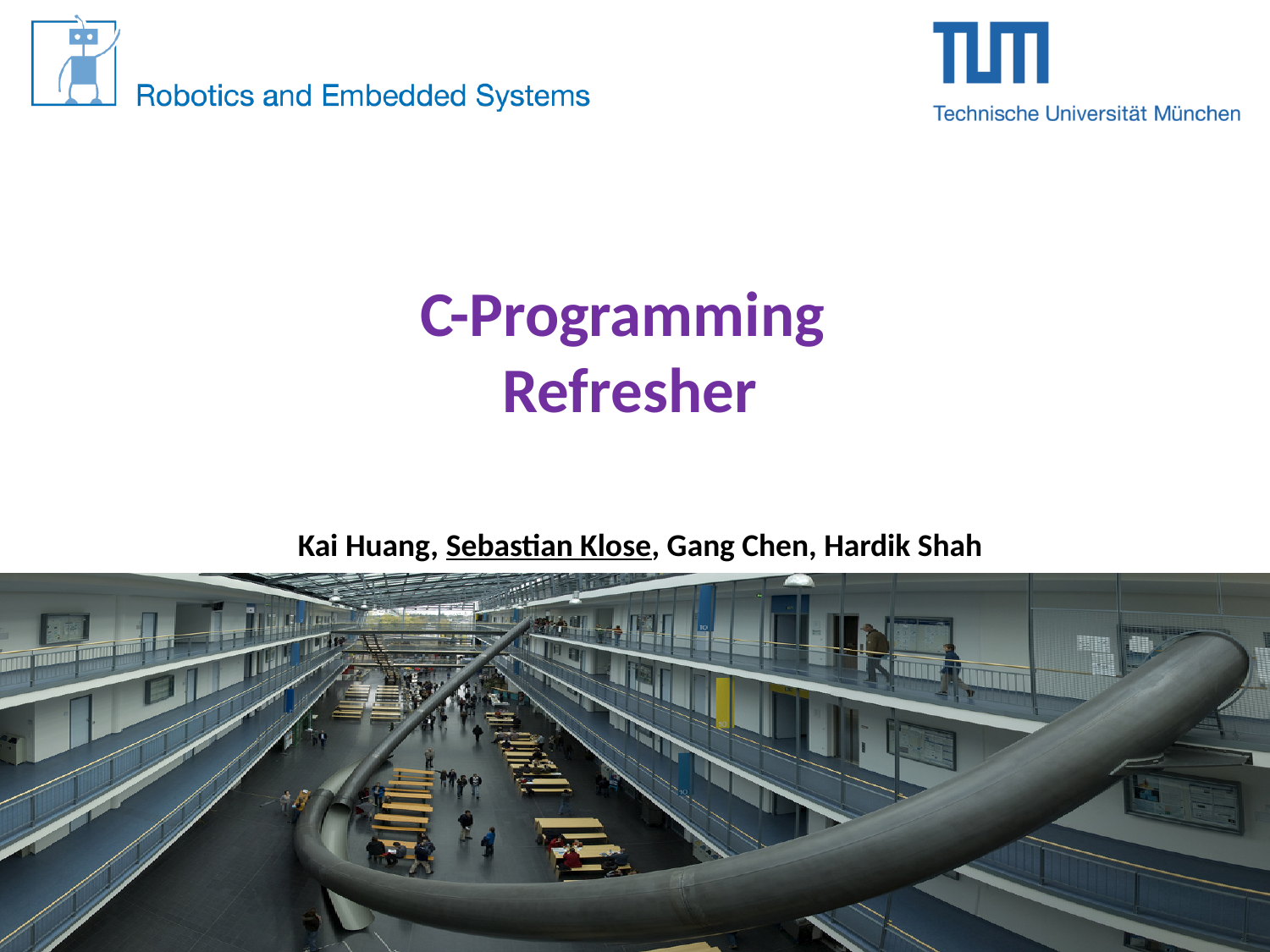

# C-Programming Refresher
Kai Huang, Sebastian Klose, Gang Chen, Hardik Shah